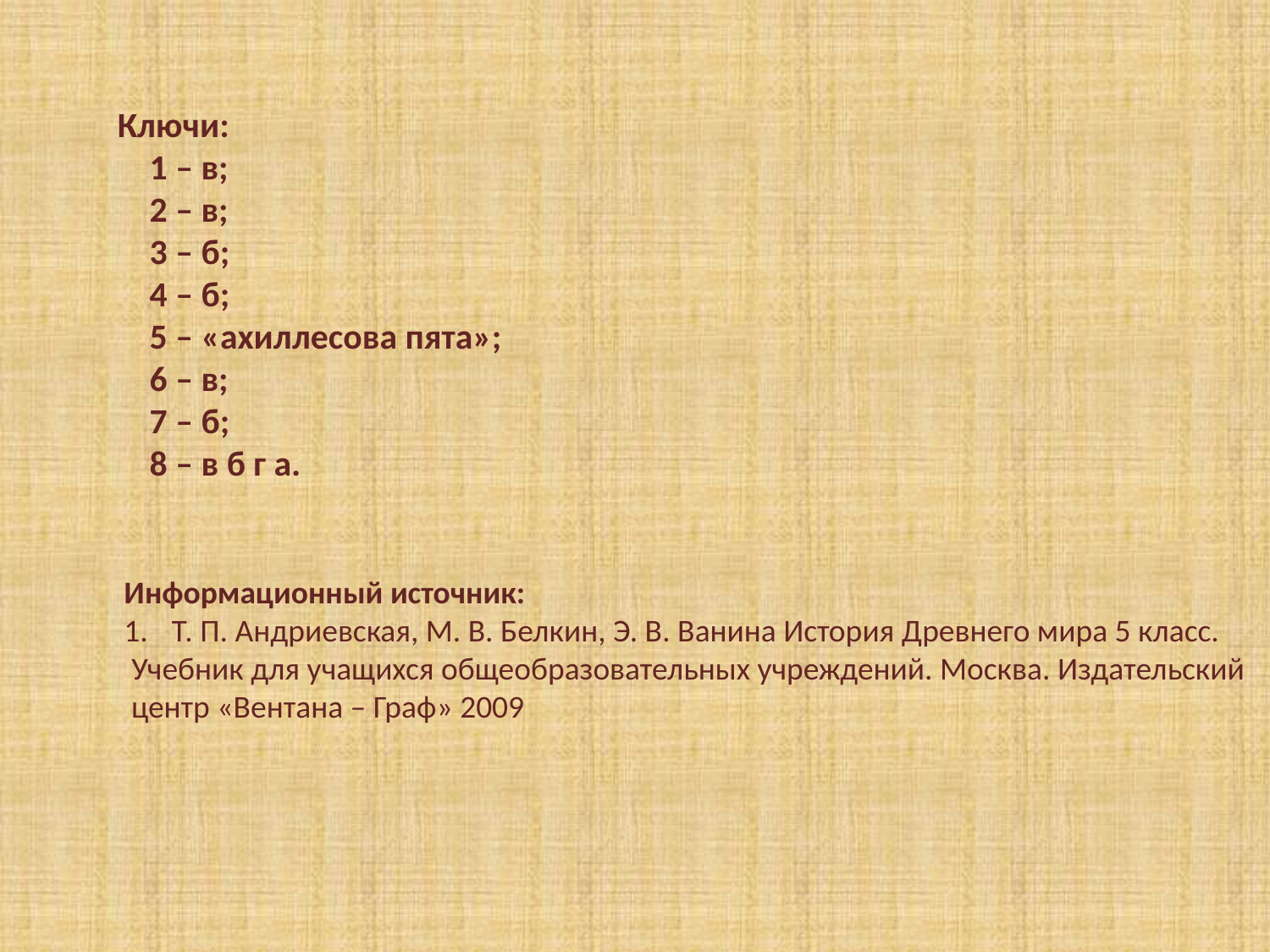

Ключи:
    1 – в;
    2 – в;
    3 – б;
    4 – б;
    5 – «ахиллесова пята»;
    6 – в;
    7 – б;
    8 – в б г а.

Информационный источник:
Т. П. Андриевская, М. В. Белкин, Э. В. Ванина История Древнего мира 5 класс.
 Учебник для учащихся общеобразовательных учреждений. Москва. Издательский
 центр «Вентана – Граф» 2009